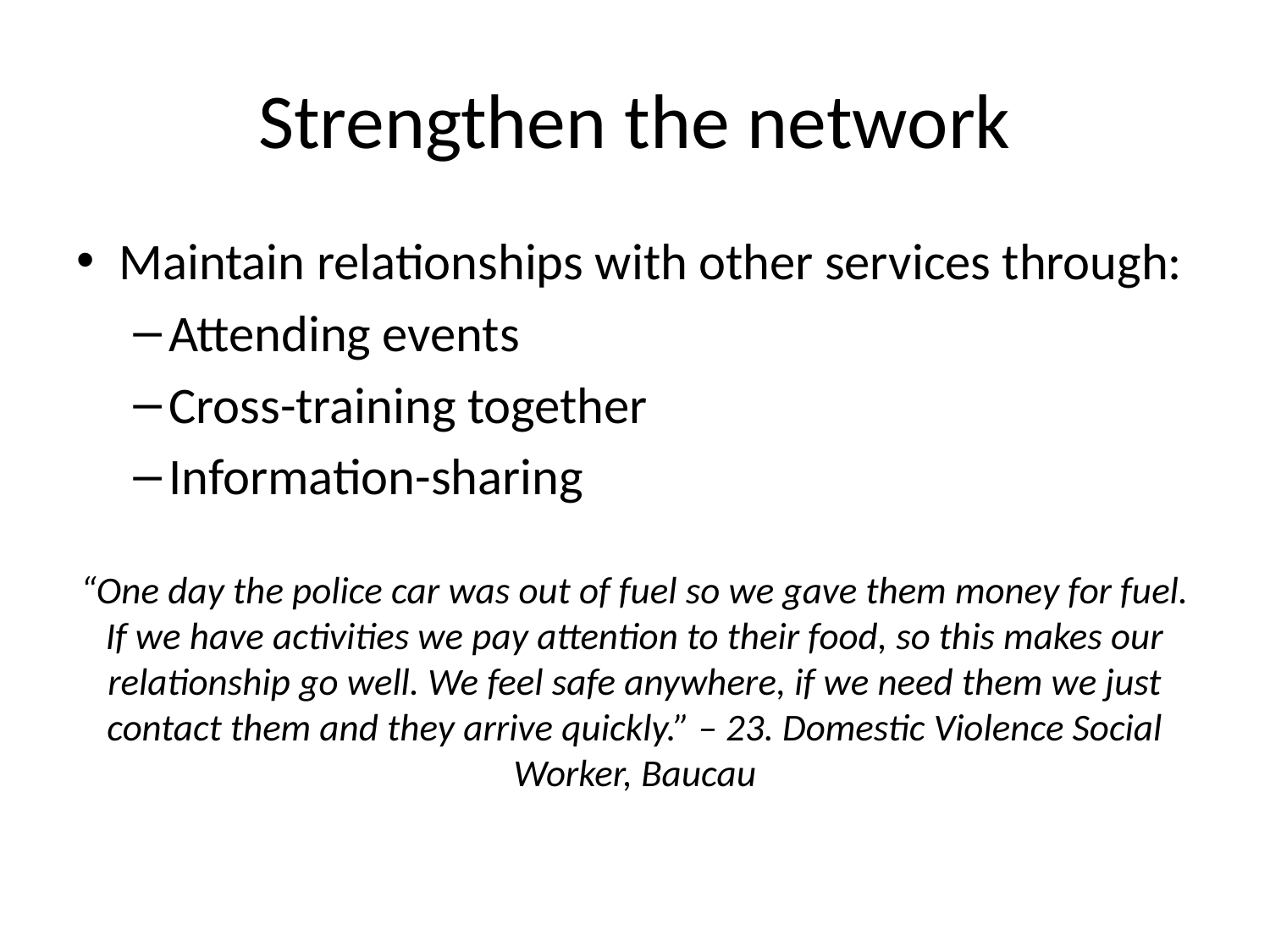

# Strengthen the network
Maintain relationships with other services through:
Attending events
Cross-training together
Information-sharing

“One day the police car was out of fuel so we gave them money for fuel. If we have activities we pay attention to their food, so this makes our relationship go well. We feel safe anywhere, if we need them we just contact them and they arrive quickly.” – 23. Domestic Violence Social Worker, Baucau